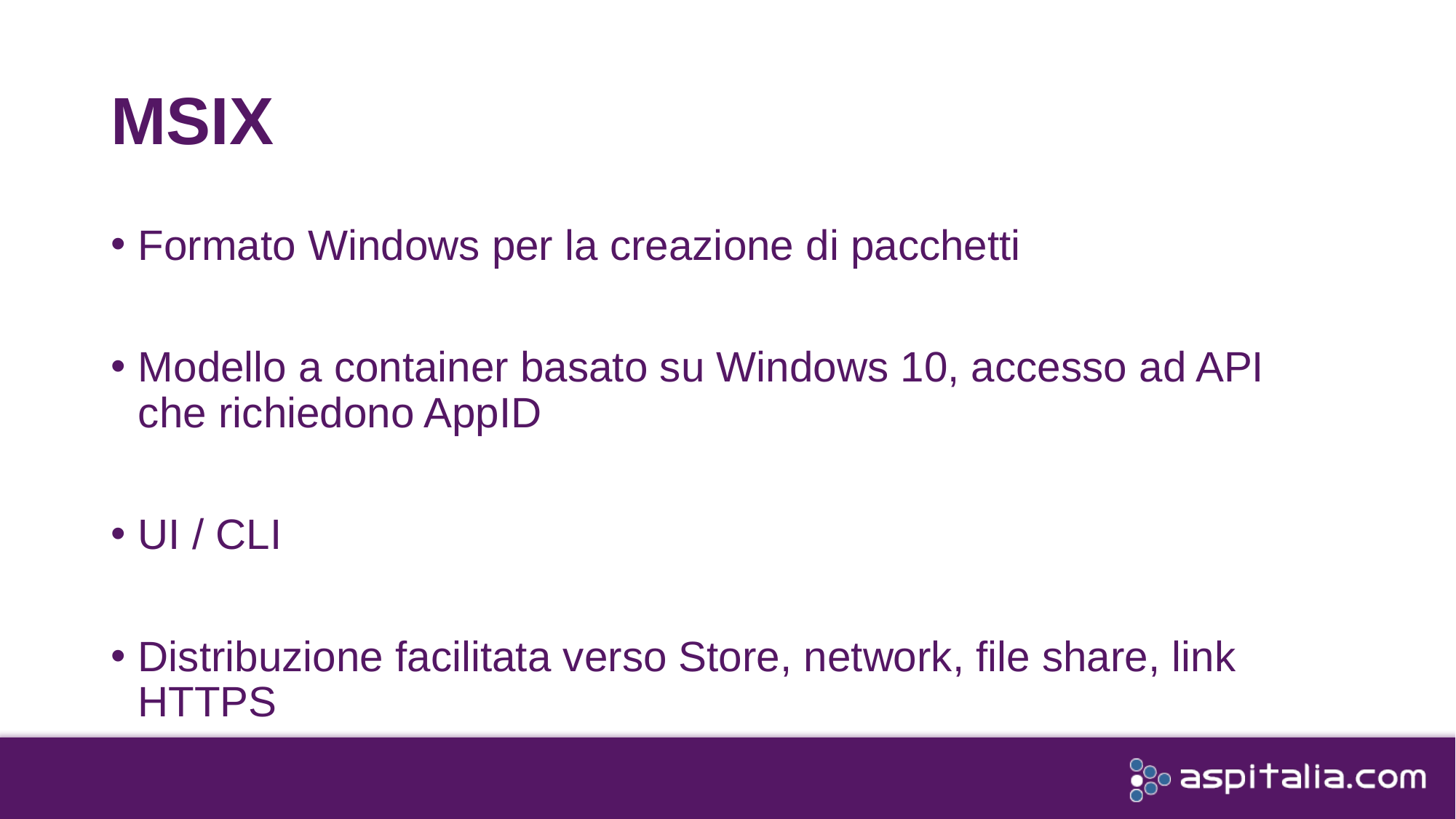

# MSIX
Formato Windows per la creazione di pacchetti

Modello a container basato su Windows 10, accesso ad API che richiedono AppID

UI / CLI

Distribuzione facilitata verso Store, network, file share, link HTTPS